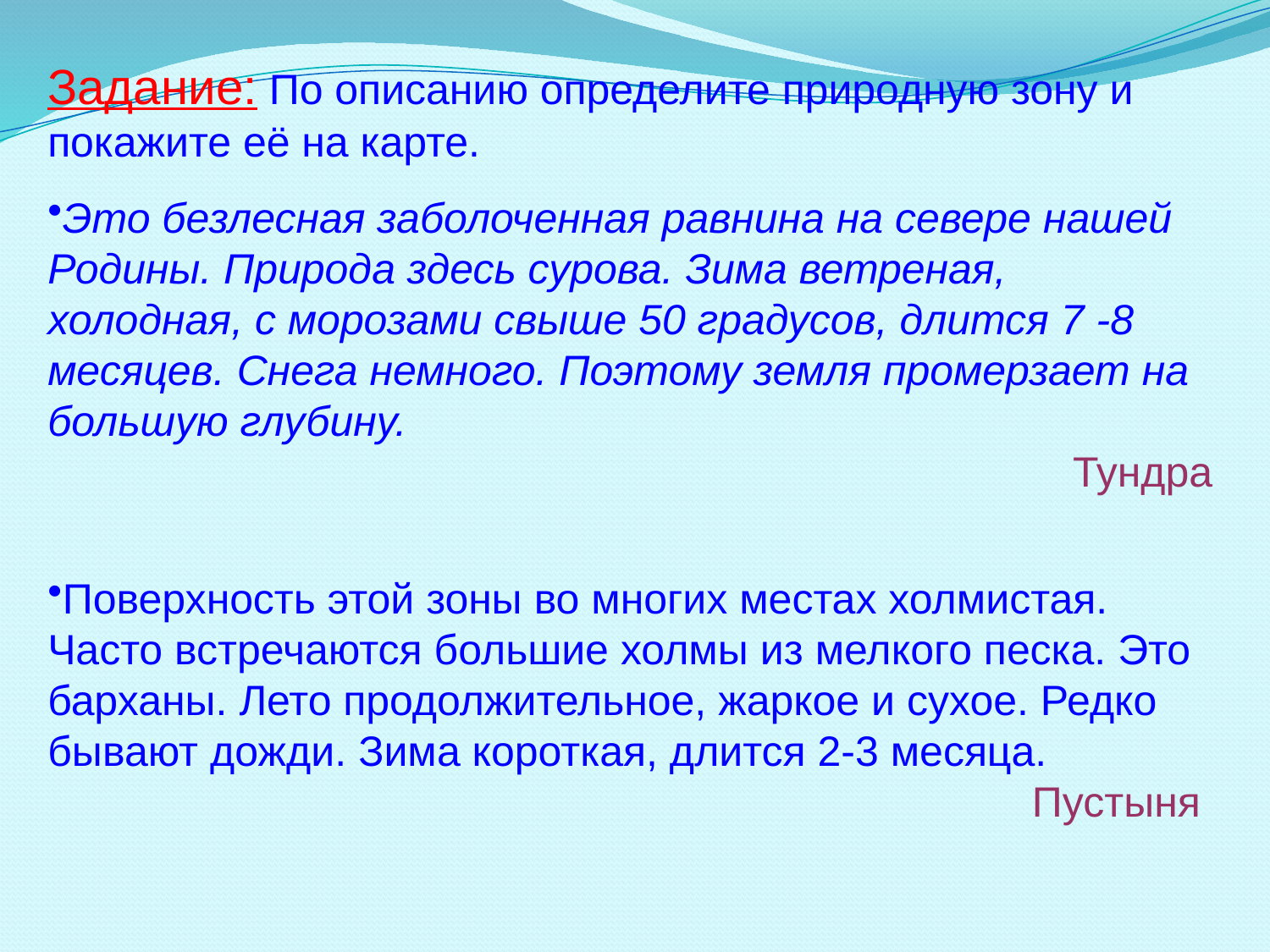

Задание: По описанию определите природную зону и покажите её на карте.

Это безлесная заболоченная равнина на севере нашей Родины. Природа здесь сурова. Зима ветреная, холодная, с морозами свыше 50 градусов, длится 7 -8 месяцев. Снега немного. Поэтому земля промерзает на большую глубину.
                                                                   Тундра

Поверхность этой зоны во многих местах холмистая. Часто встречаются большие холмы из мелкого песка. Это барханы. Лето продолжительное, жаркое и сухое. Редко бывают дожди. Зима короткая, длится 2-3 месяца.
      	Пустыня